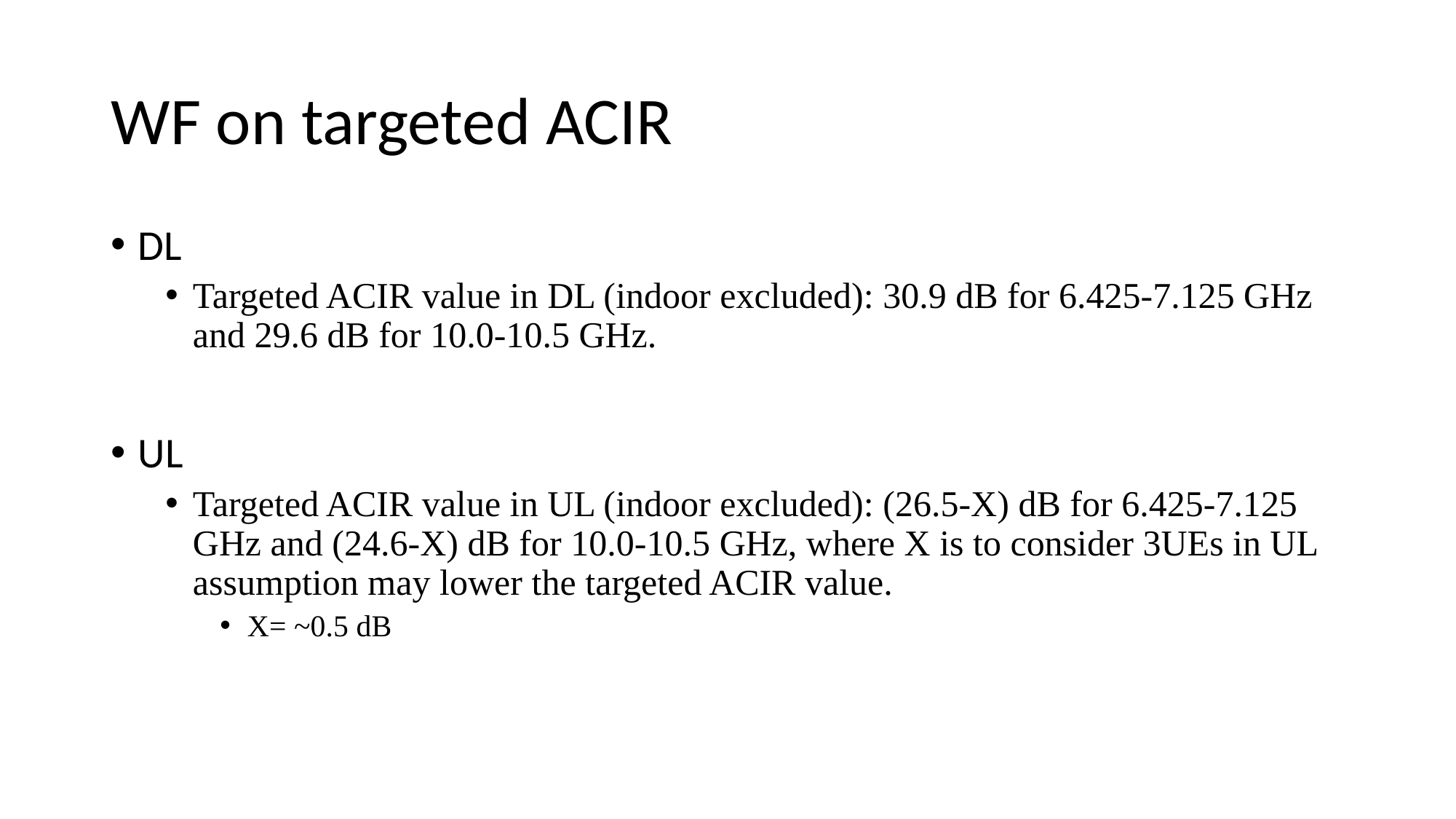

# WF on targeted ACIR
DL
Targeted ACIR value in DL (indoor excluded): 30.9 dB for 6.425-7.125 GHz and 29.6 dB for 10.0-10.5 GHz.

UL
Targeted ACIR value in UL (indoor excluded): (26.5-X) dB for 6.425-7.125 GHz and (24.6-X) dB for 10.0-10.5 GHz, where X is to consider 3UEs in UL assumption may lower the targeted ACIR value.
X= ~0.5 dB